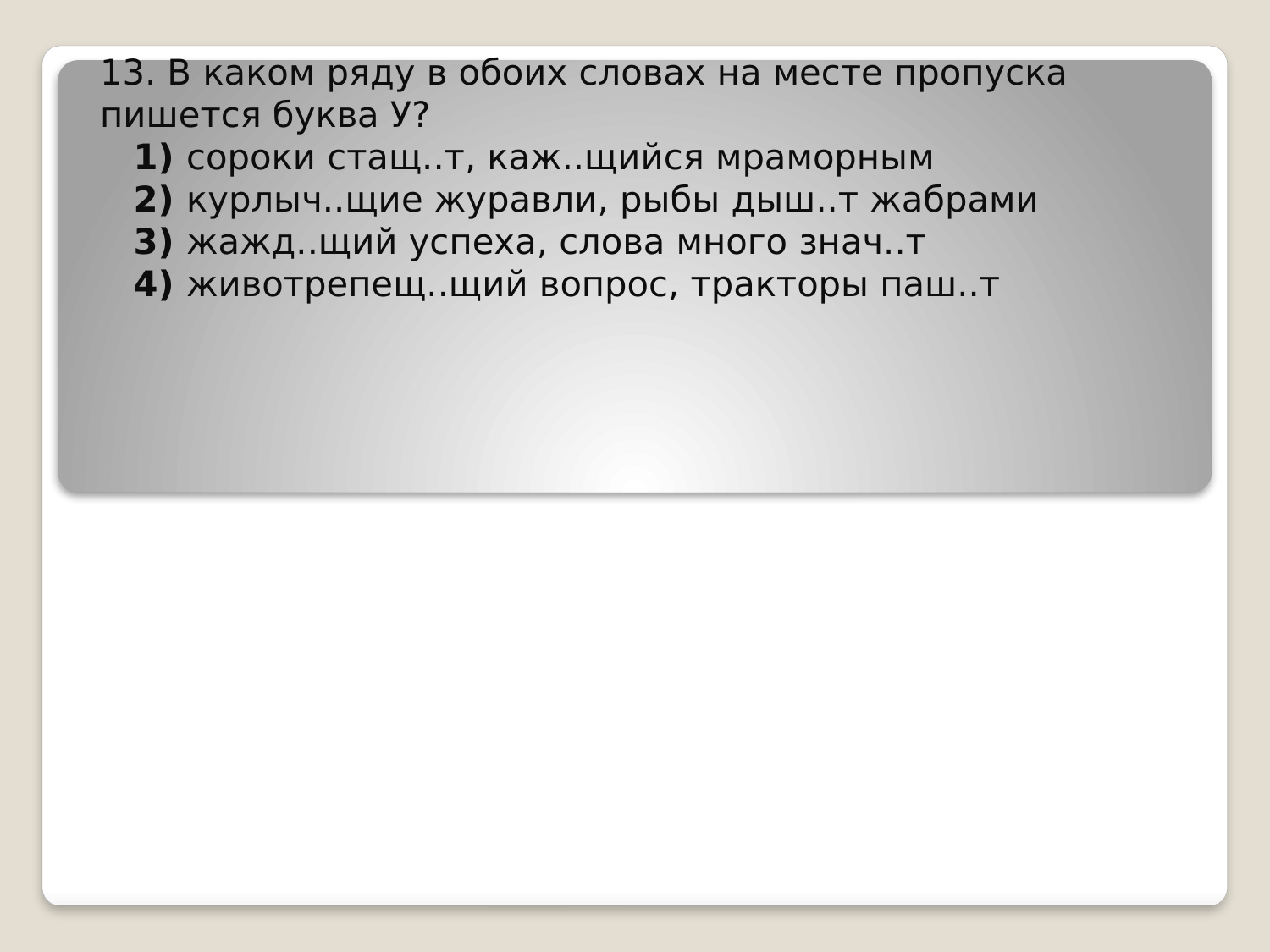

13. В каком ряду в обоих словах на месте пропуска пишется буква У?
   1) сороки стащ..т, каж..щийся мраморным
   2) курлыч..щие журавли, рыбы дыш..т жабрами
   3) жажд..щий успеха, слова много знач..т
   4) животрепещ..щий вопрос, тракторы паш..т